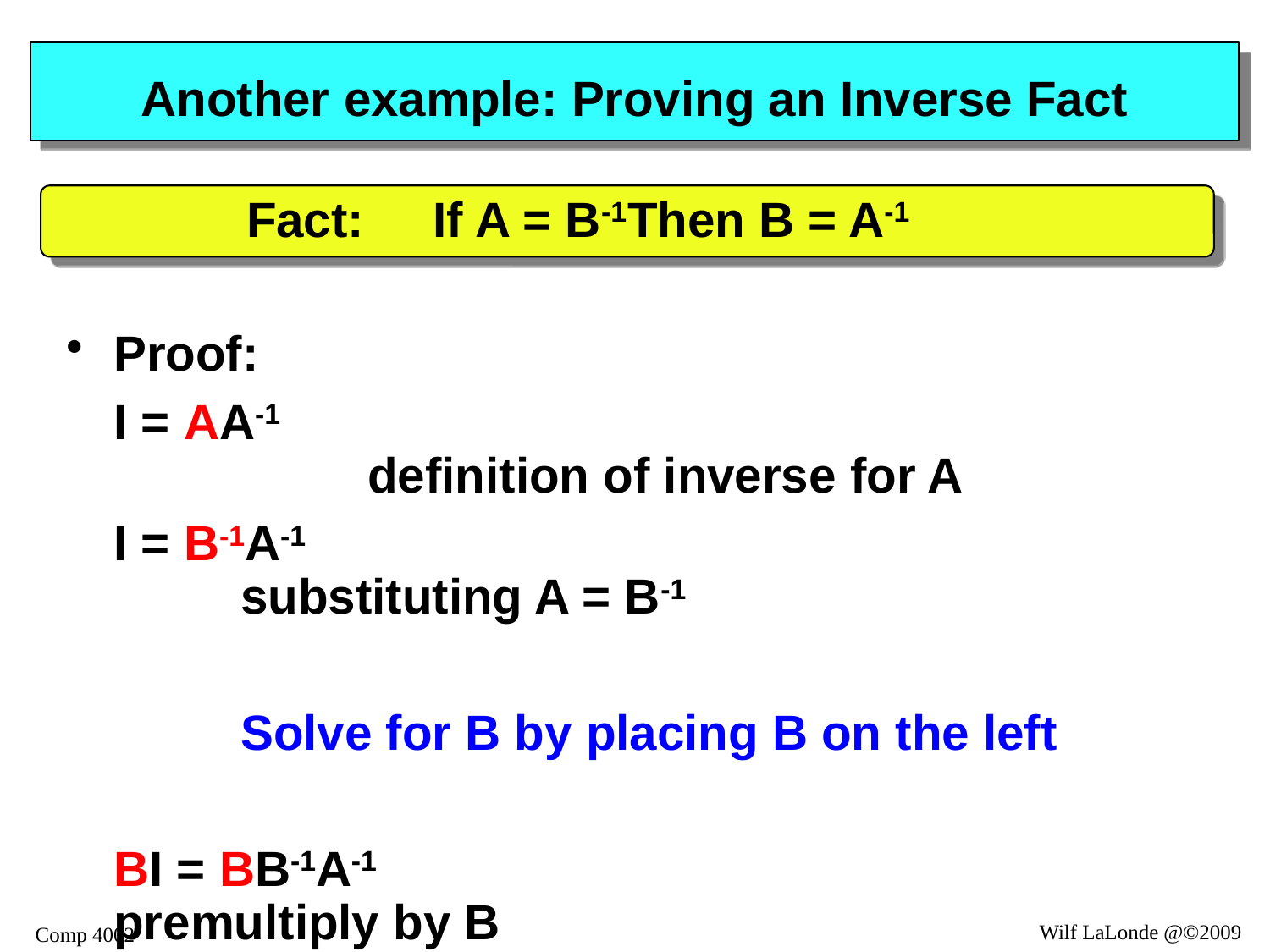

# Another example: Proving an Inverse Fact
Fact:     If A = B-1	Then B = A-1
Proof:
	I = AA-1									definition of inverse for A
	I = B-1A-1								substituting A = B-1

		Solve for B by placing B on the left

	BI = BB-1A-1					premultiply by B
	B = A-1									simplify